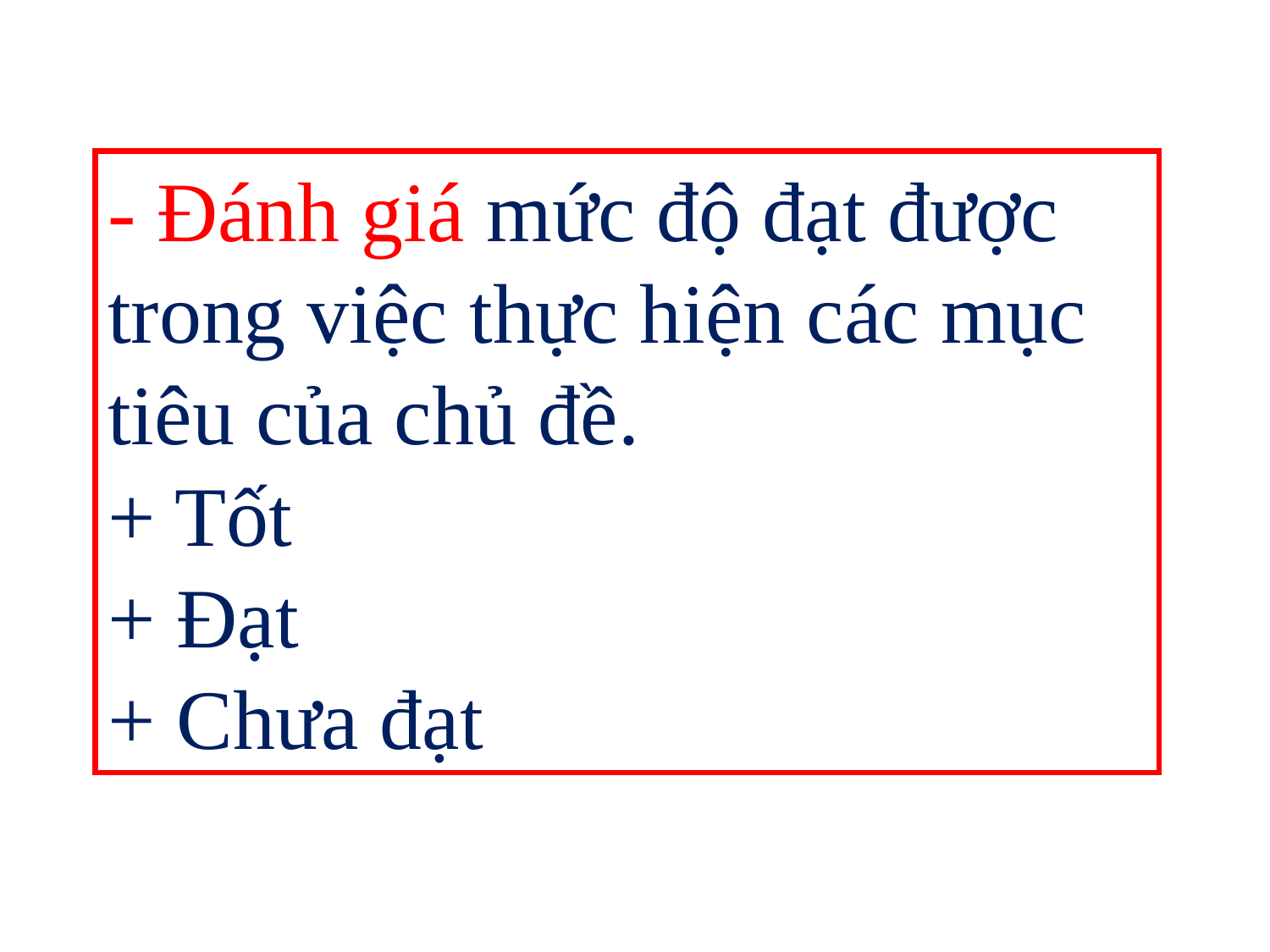

- Đánh giá mức độ đạt được trong việc thực hiện các mục tiêu của chủ đề.
+ Tốt
+ Đạt
+ Chưa đạt